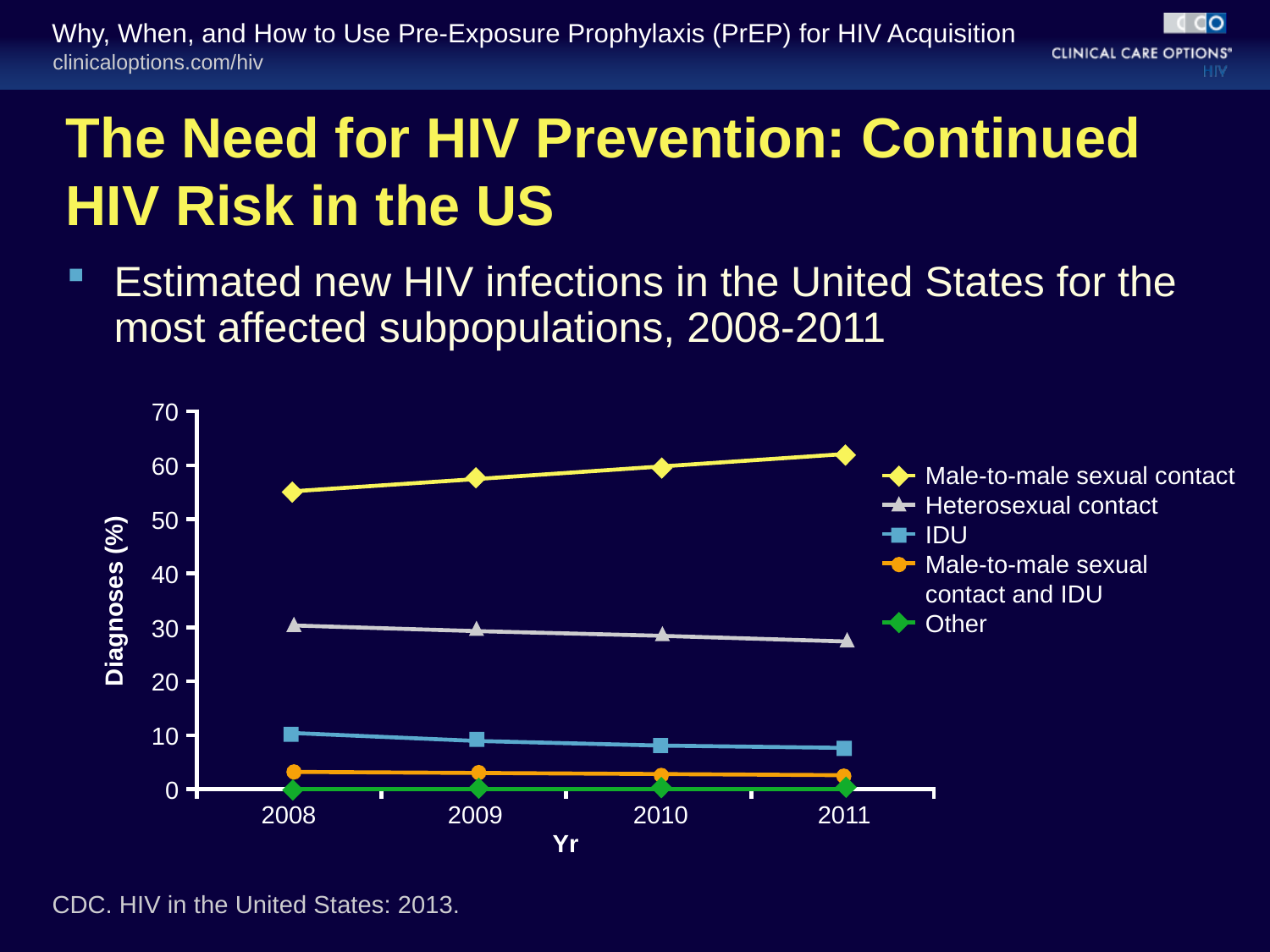

# The Need for HIV Prevention: Continued HIV Risk in the US
Estimated new HIV infections in the United States for the most affected subpopulations, 2008-2011
70
60

Male-to-male sexual contact
Heterosexual contact
IDU
Male-to-male sexual
contact and IDU
Other

50
40
Diagnoses (%)
30

20
10

0

2008
2009
2010
2011
Yr
CDC. HIV in the United States: 2013.